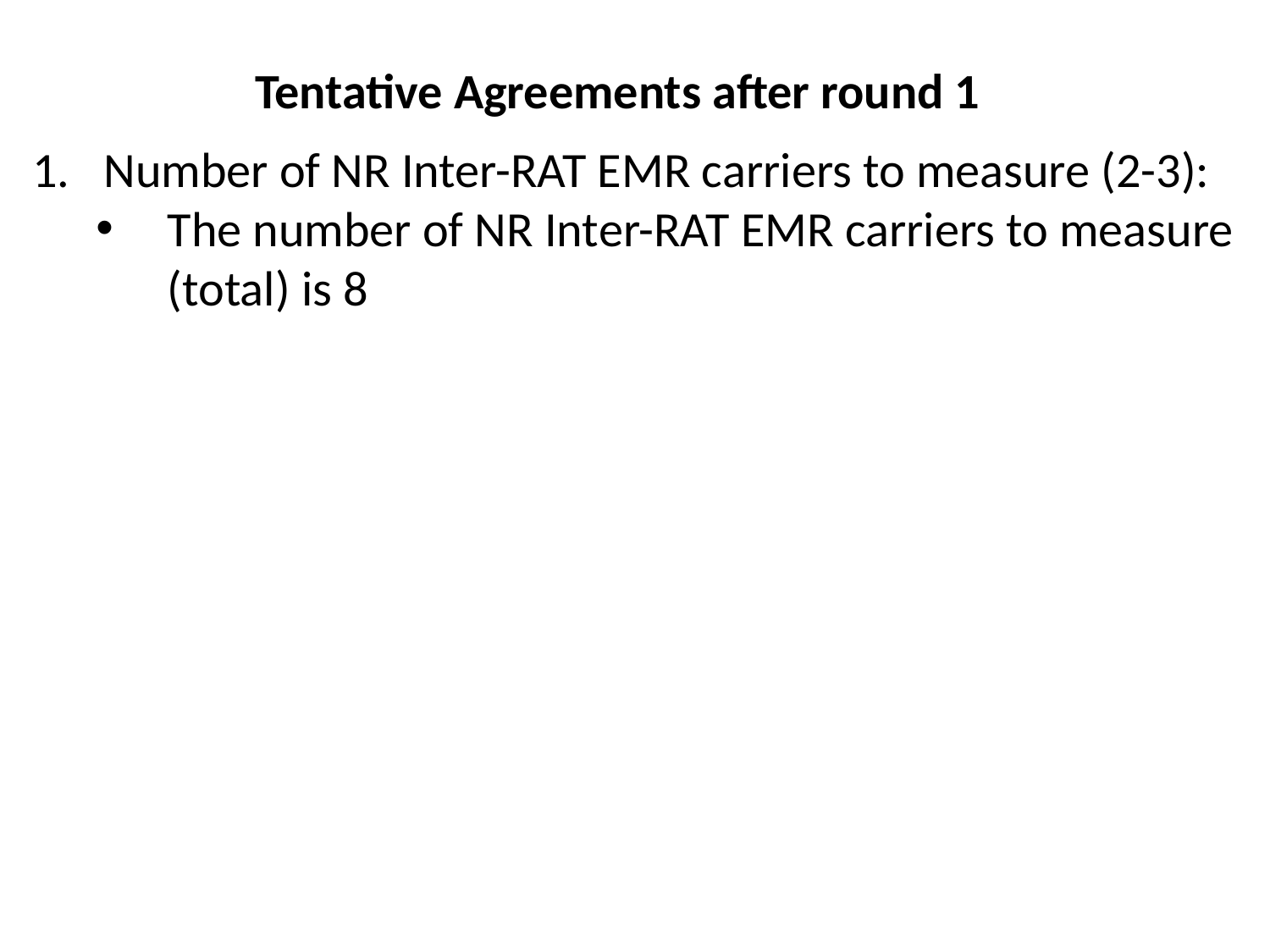

# Tentative Agreements after round 1
Number of NR Inter-RAT EMR carriers to measure (2-3):
The number of NR Inter-RAT EMR carriers to measure (total) is 8